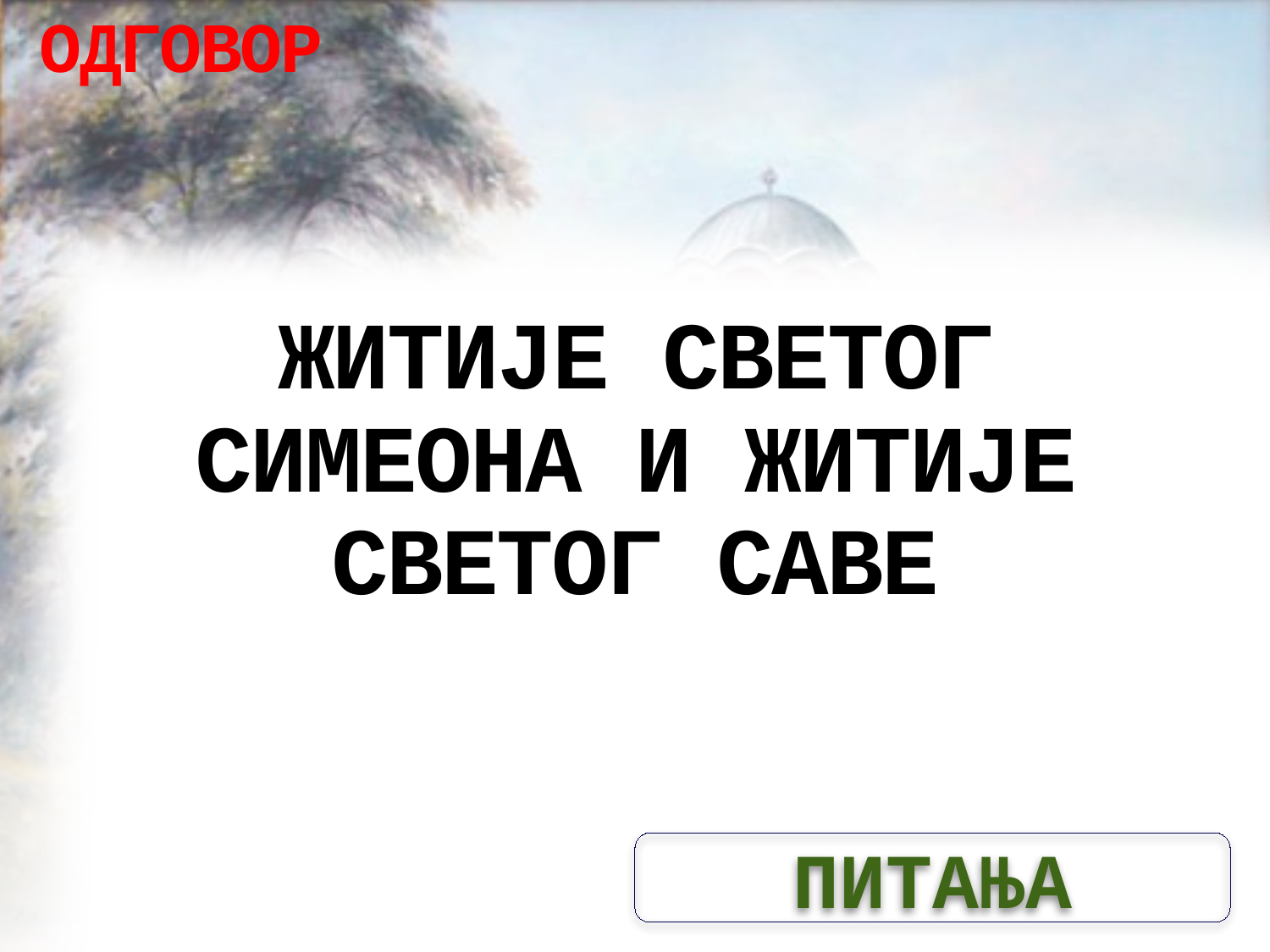

ОДГОВОР
# ЖИТИЈЕ СВЕТОГ СИМЕОНА И ЖИТИЈЕ СВЕТОГ САВЕ
ПИТАЊА